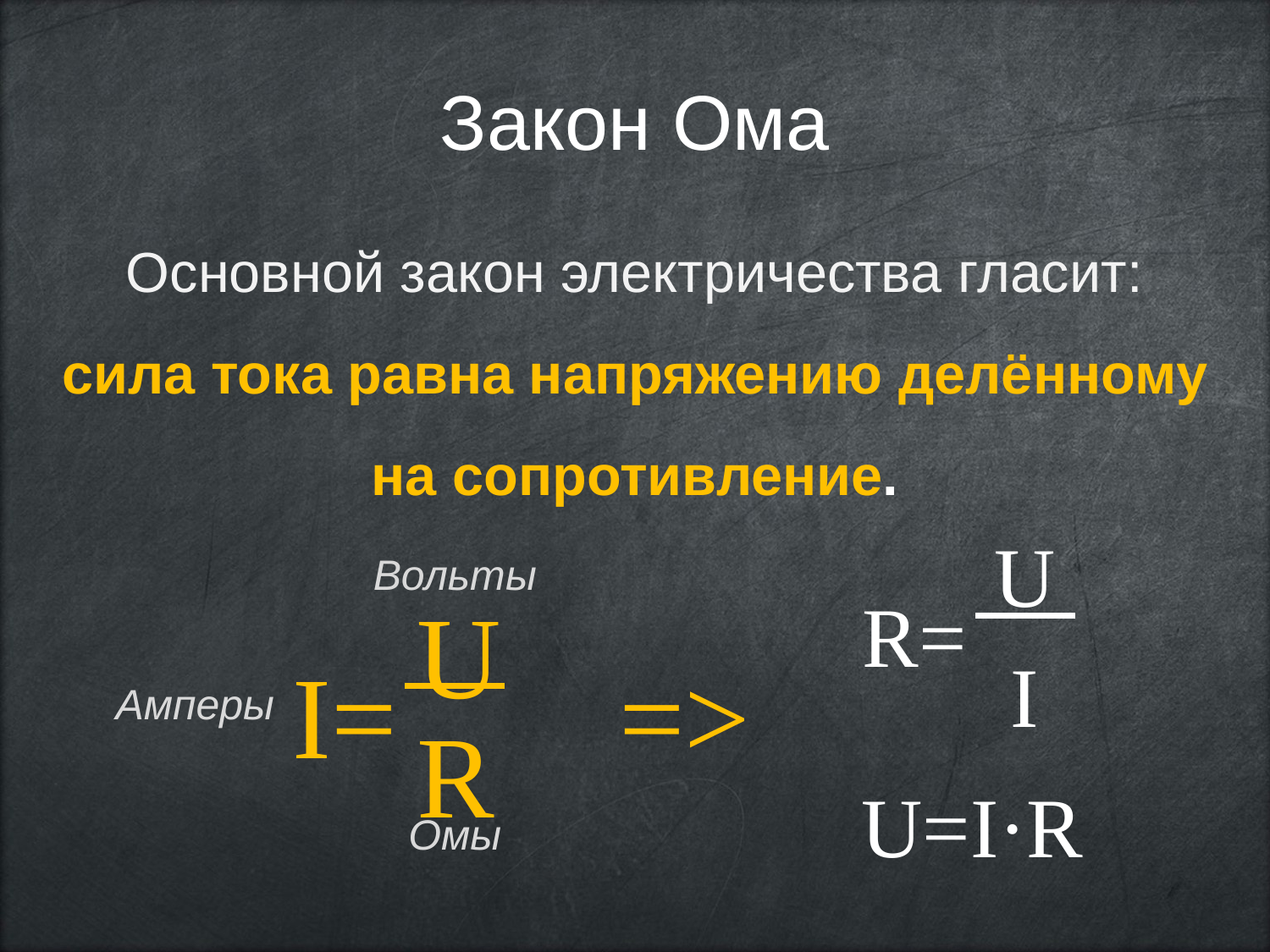

Закон Ома
Основной закон электричества гласит:
сила тока равна напряжению делённому
на сопротивление.
U
U
Вольты
R=
I=
=>
I
R
Амперы
U=I·R
Омы